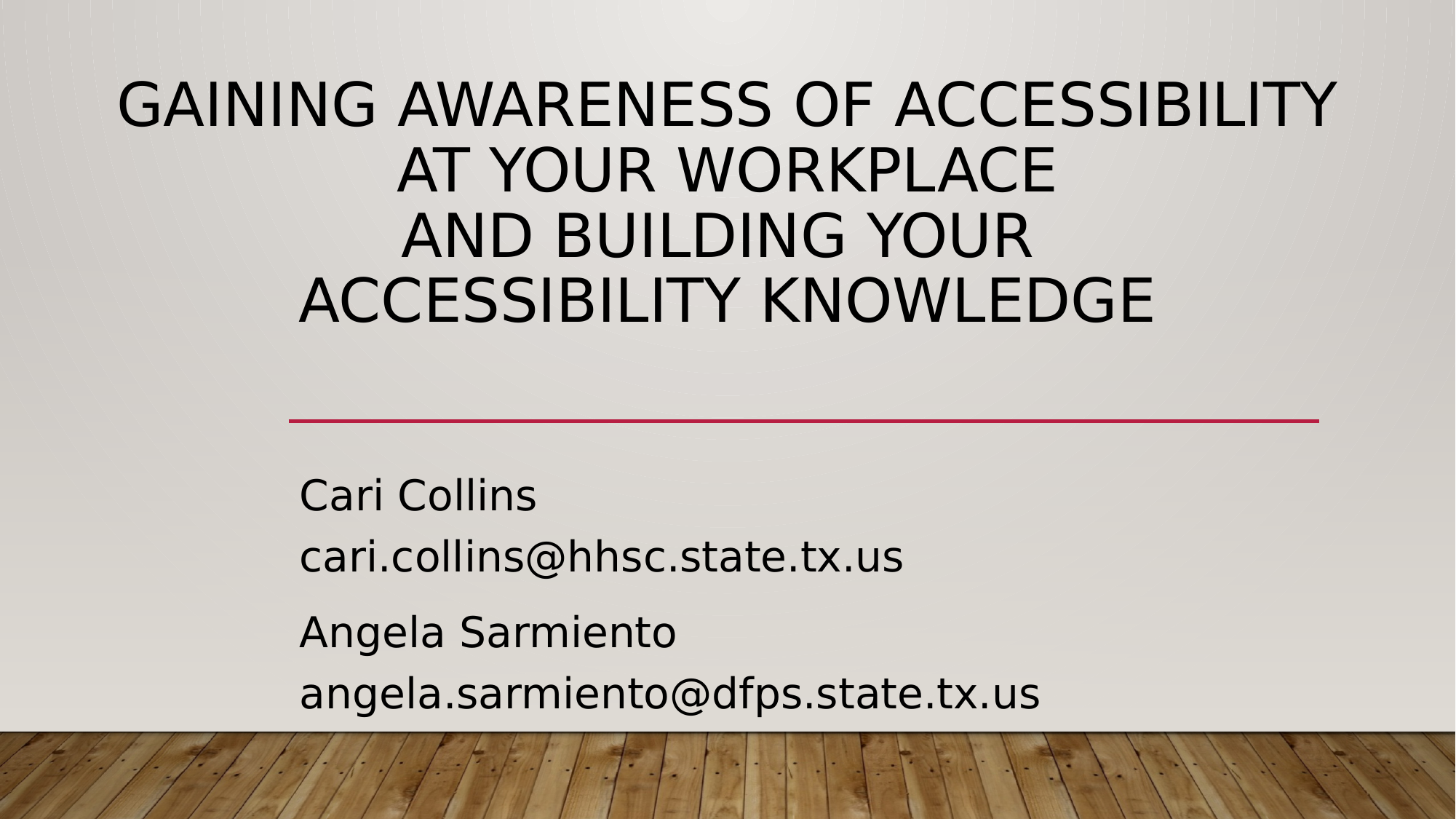

# Gaining Awareness of Accessibility
 at Your Workplace
and Building Your
Accessibility Knowledge
Cari Collins
cari.collins@hhsc.state.tx.us
Angela Sarmiento
angela.sarmiento@dfps.state.tx.us